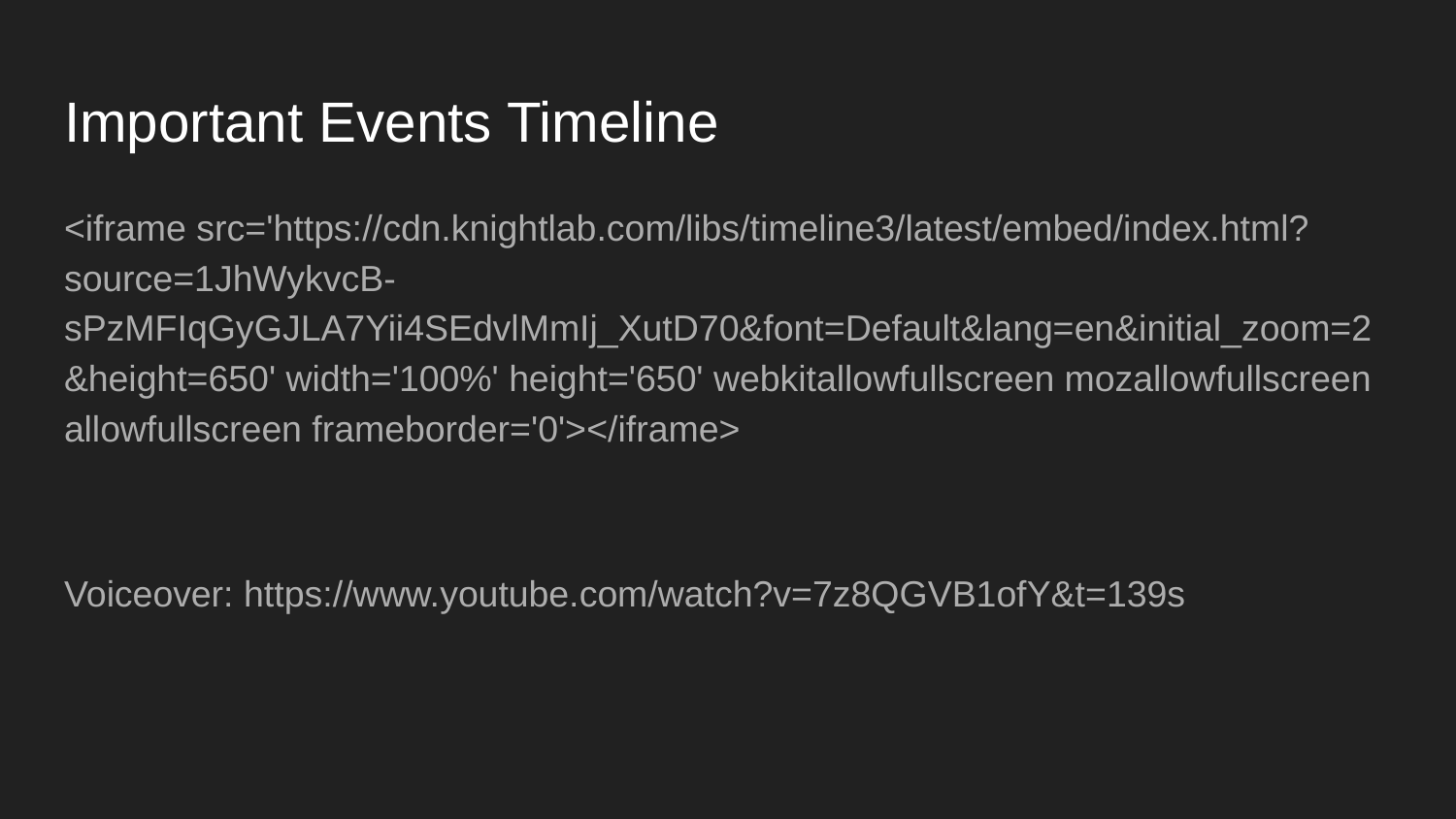

# Important Events Timeline
<iframe src='https://cdn.knightlab.com/libs/timeline3/latest/embed/index.html?source=1JhWykvcB-sPzMFIqGyGJLA7Yii4SEdvlMmIj_XutD70&font=Default&lang=en&initial_zoom=2&height=650' width='100%' height='650' webkitallowfullscreen mozallowfullscreen allowfullscreen frameborder='0'></iframe>

Voiceover: https://www.youtube.com/watch?v=7z8QGVB1ofY&t=139s